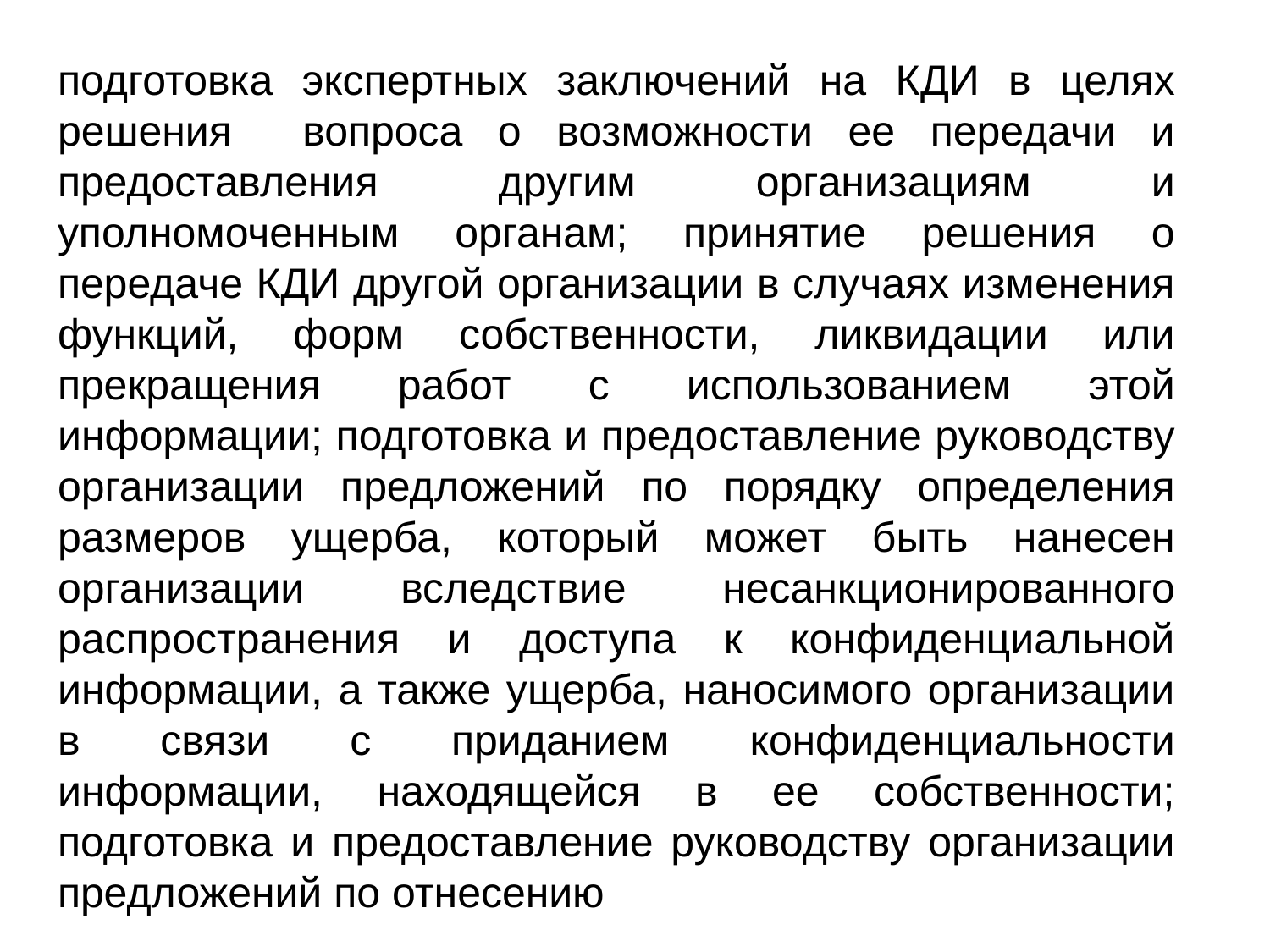

подготовка экспертных заключений на КДИ в целях решения  вопроса о возможности ее передачи и предоставления другим организациям и уполномоченным органам; принятие решения о передаче КДИ другой организации в случаях изменения функций, форм собственности, ликвидации или прекращения работ с использованием этой информации; подготовка и предоставление руководству организации предложений по порядку определения размеров ущерба, который может быть нанесен организации вследствие несанкционированного распространения и доступа к конфиденциальной информации, а также ущерба, наносимого организации в связи с приданием конфиденциальности информации, находящейся в ее собственности; подготовка и предоставление руководству организации предложений по отнесению